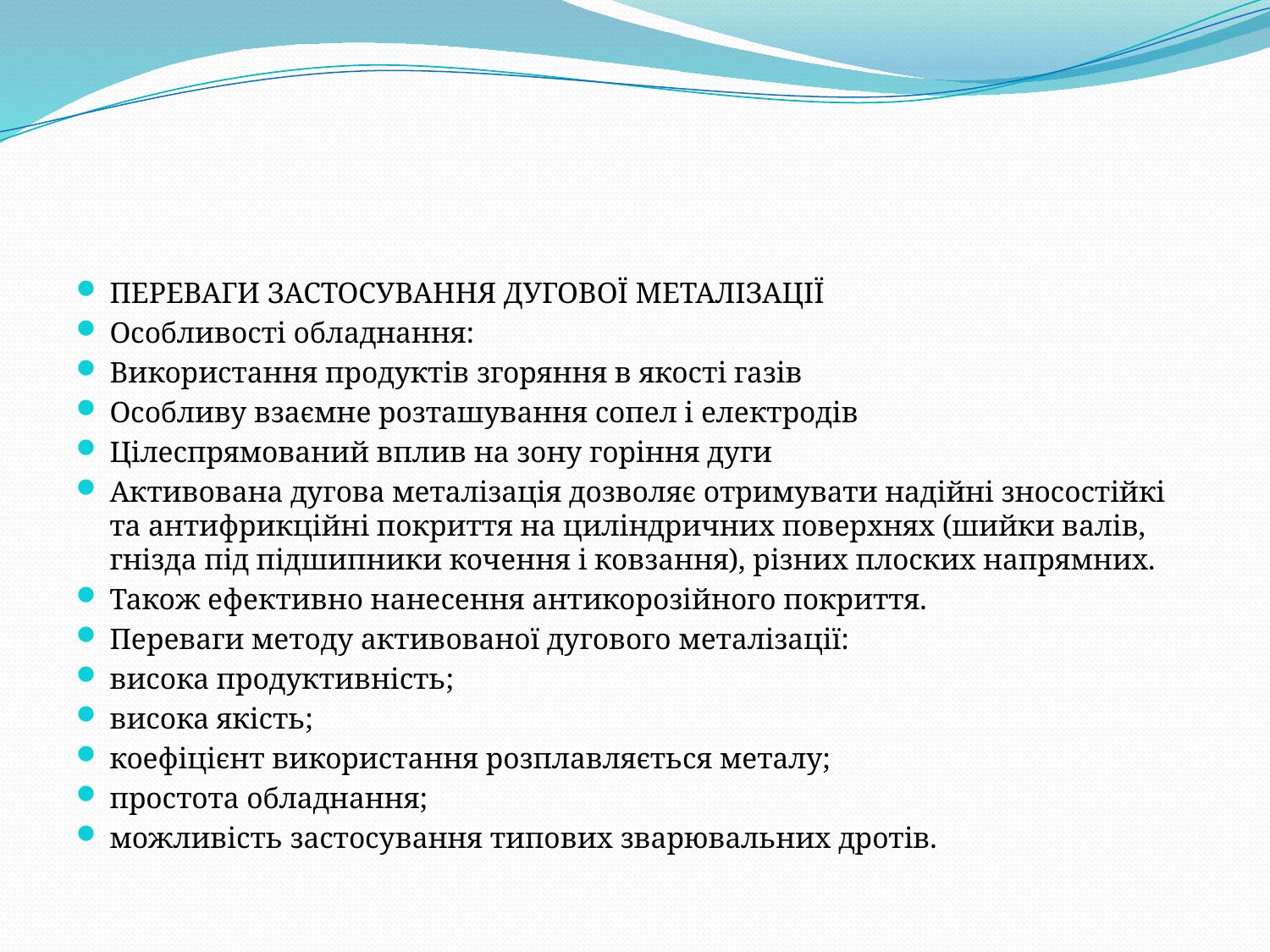

#
ПЕРЕВАГИ ЗАСТОСУВАННЯ ДУГОВОЇ МЕТАЛІЗАЦІЇ
Особливості обладнання:
Використання продуктів згоряння в якості газів
Особливу взаємне розташування сопел і електродів
Цілеспрямований вплив на зону горіння дуги
Активована дугова металізація дозволяє отримувати надійні зносостійкі та антифрикційні покриття на циліндричних поверхнях (шийки валів, гнізда під підшипники кочення і ковзання), різних плоских напрямних.
Також ефективно нанесення антикорозійного покриття.
Переваги методу активованої дугового металізації:
висока продуктивність;
висока якість;
коефіцієнт використання розплавляється металу;
простота обладнання;
можливість застосування типових зварювальних дротів.